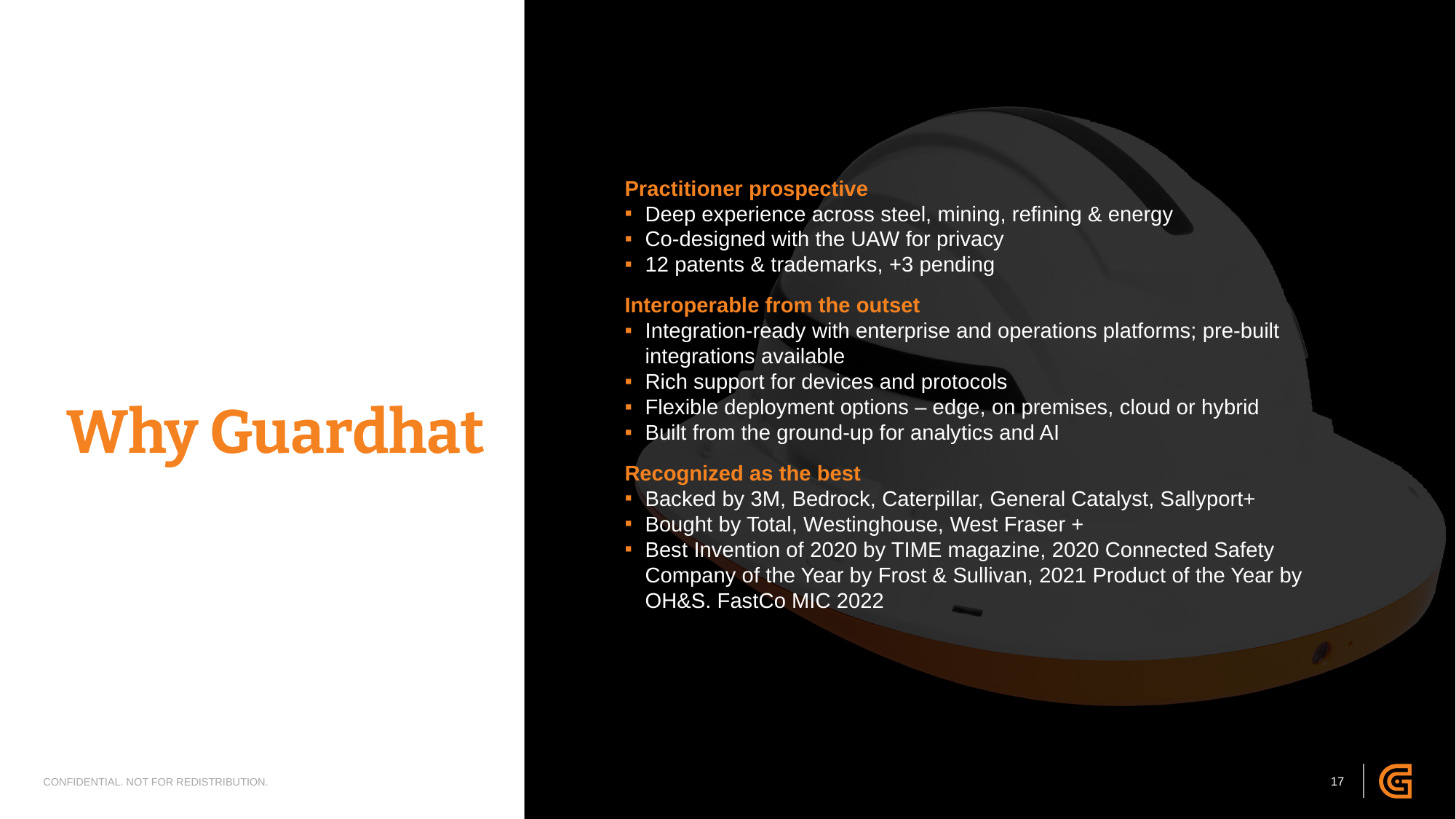

Practitioner prospective
Deep experience across steel, mining, reﬁning & energy
Co-designed with the UAW for privacy
12 patents & trademarks, +3 pending
Interoperable from the outset
Integration-ready with enterprise and operations platforms; pre-built integrations available
Rich support for devices and protocols
Flexible deployment options – edge, on premises, cloud or hybrid
Built from the ground-up for analytics and AI
Recognized as the best
Backed by 3M, Bedrock, Caterpillar, General Catalyst, Sallyport+
Bought by Total, Westinghouse, West Fraser +
Best Invention of 2020 by TIME magazine, 2020 Connected Safety Company of the Year by Frost & Sullivan, 2021 Product of the Year by OH&S. FastCo MIC 2022
# Why Guardhat

17